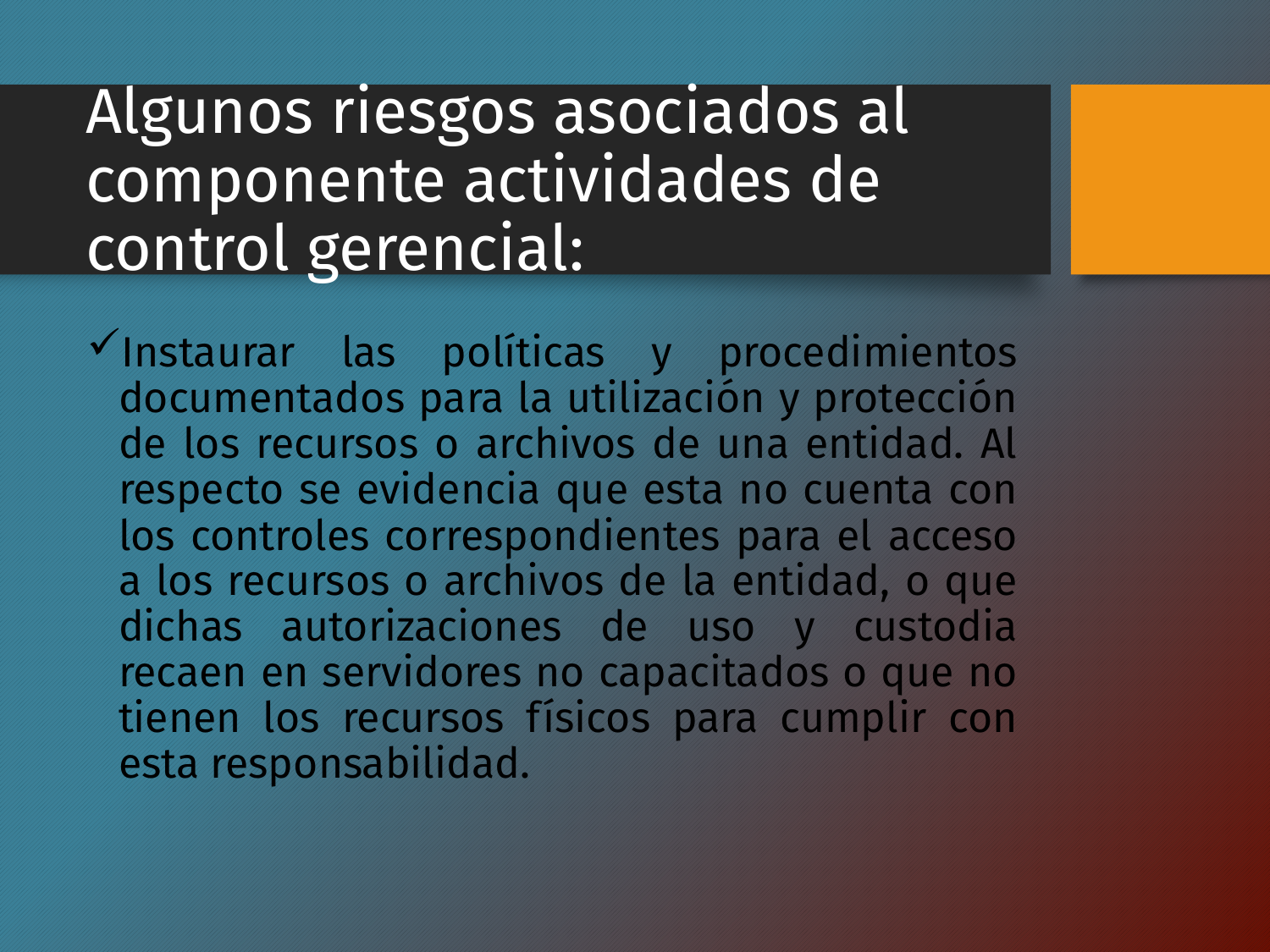

# Algunos riesgos asociados al componente actividades de control gerencial:
Instaurar las políticas y procedimientos documentados para la utilización y protección de los recursos o archivos de una entidad. Al respecto se evidencia que esta no cuenta con los controles correspondientes para el acceso a los recursos o archivos de la entidad, o que dichas autorizaciones de uso y custodia recaen en servidores no capacitados o que no tienen los recursos físicos para cumplir con esta responsabilidad.